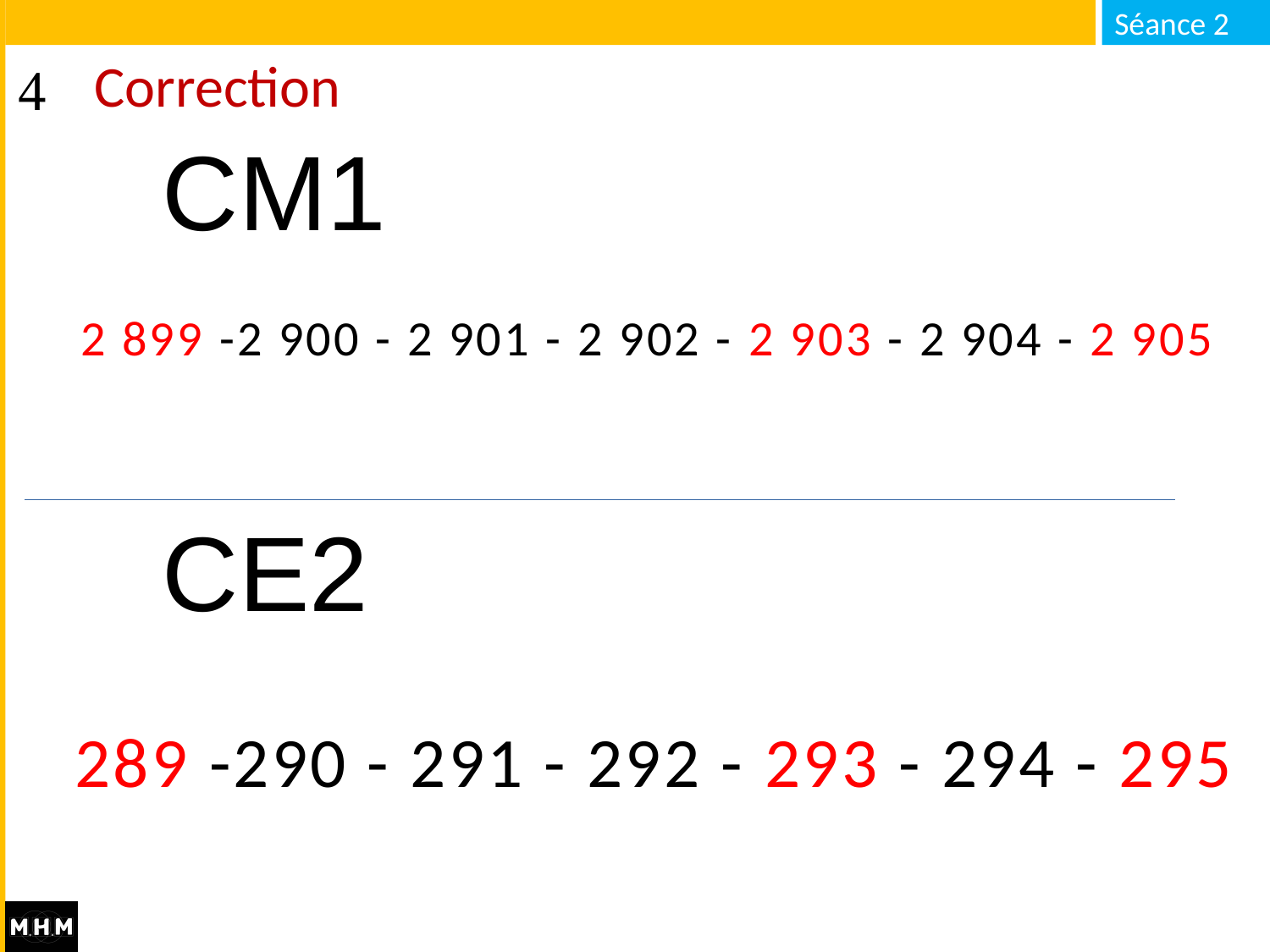

# Correction
CM1
2 899 -2 900 - 2 901 - 2 902 - 2 903 - 2 904 - 2 905

CE2
289 -290 - 291 - 292 - 293 - 294 - 295